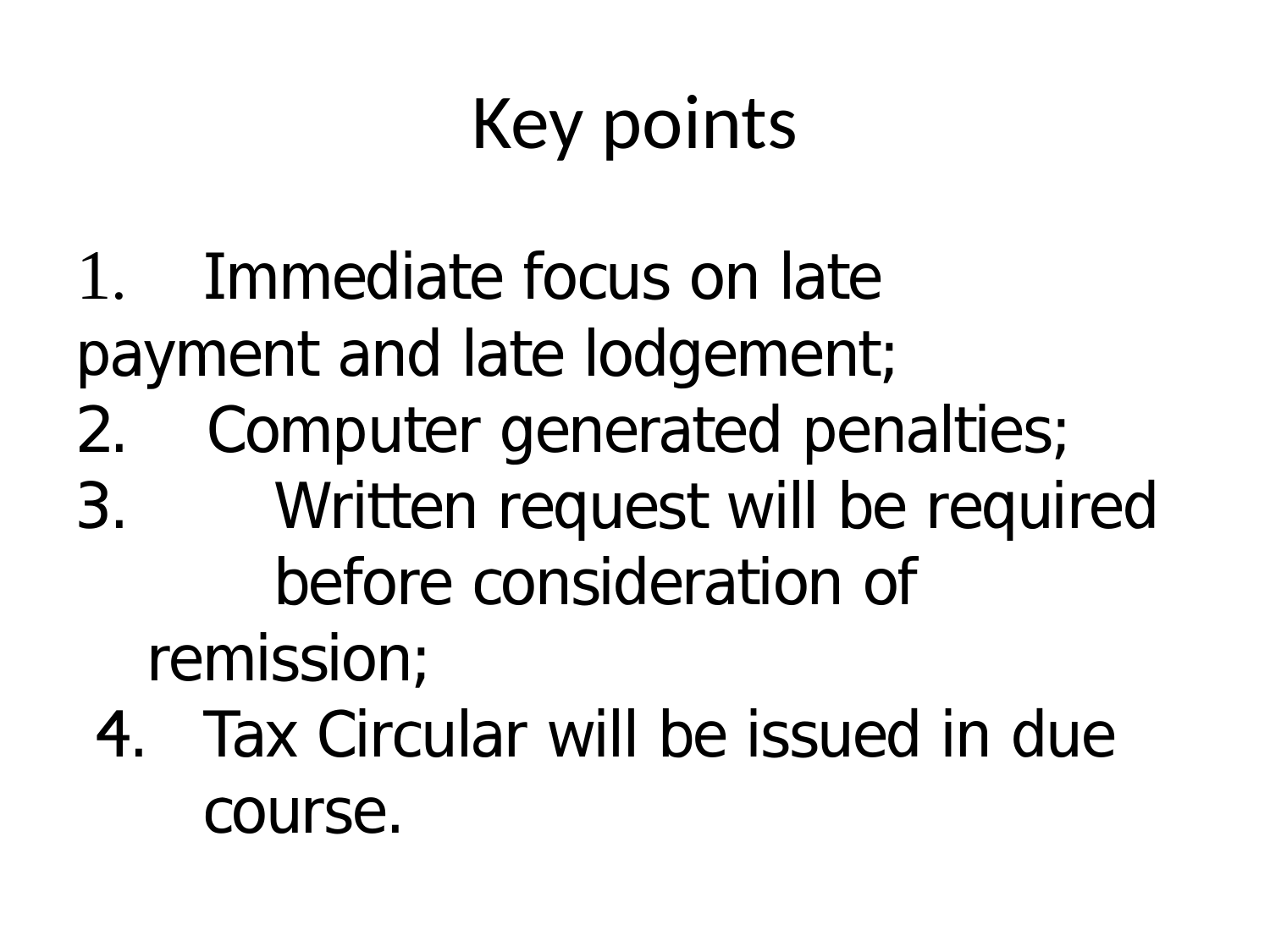

# Key points
1.   	Immediate focus on late 	payment and late lodgement;
   Computer generated penalties;
  	Written request will be required 	before consideration of remission;
 4.	Tax Circular will be issued in due 	course.